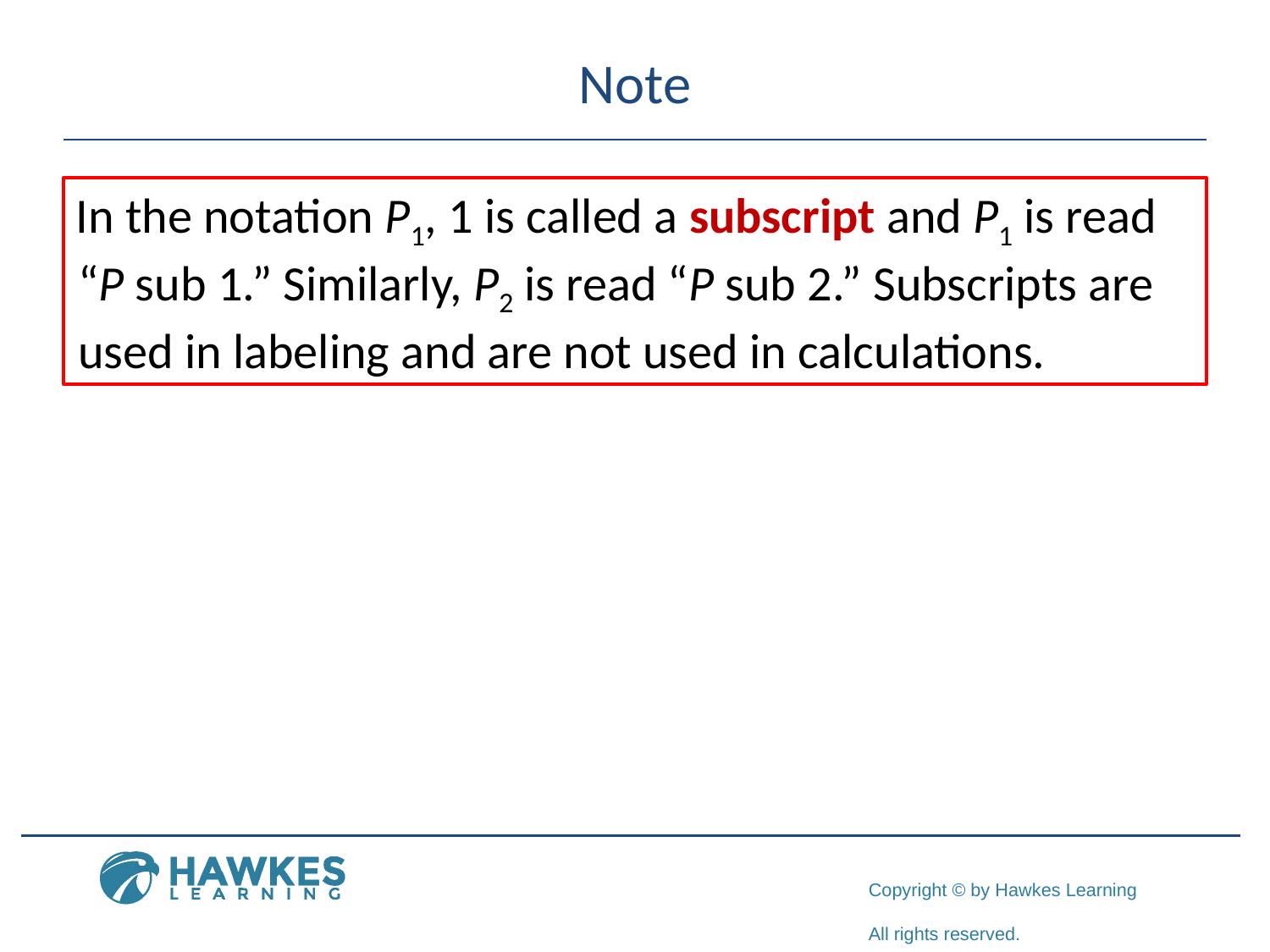

# Note
In the notation P1, 1 is called a subscript and P1 is read “P sub 1.” Similarly, P2 is read “P sub 2.” Subscripts are used in labeling and are not used in calculations.